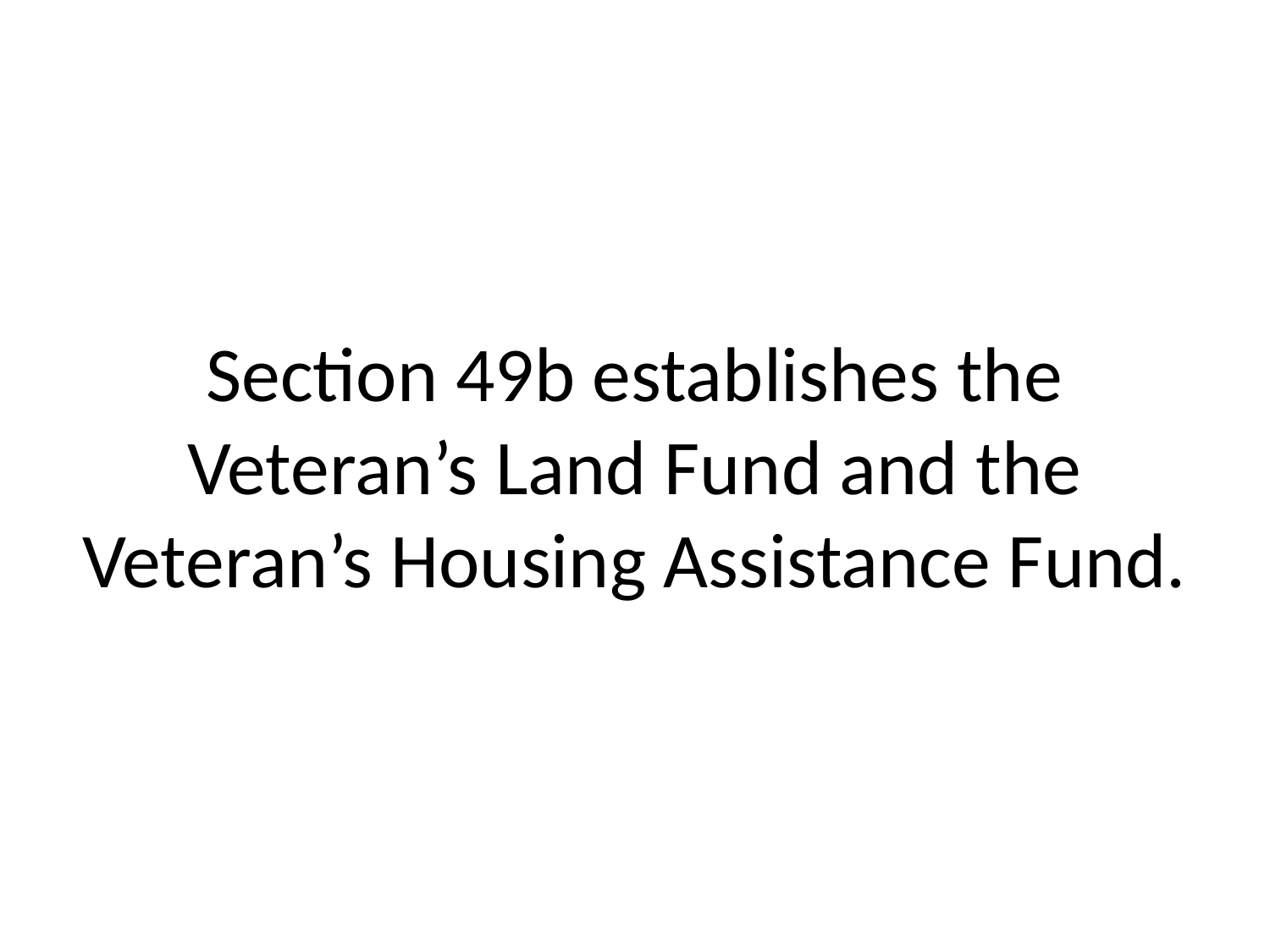

# Section 49b establishes the Veteran’s Land Fund and the Veteran’s Housing Assistance Fund.